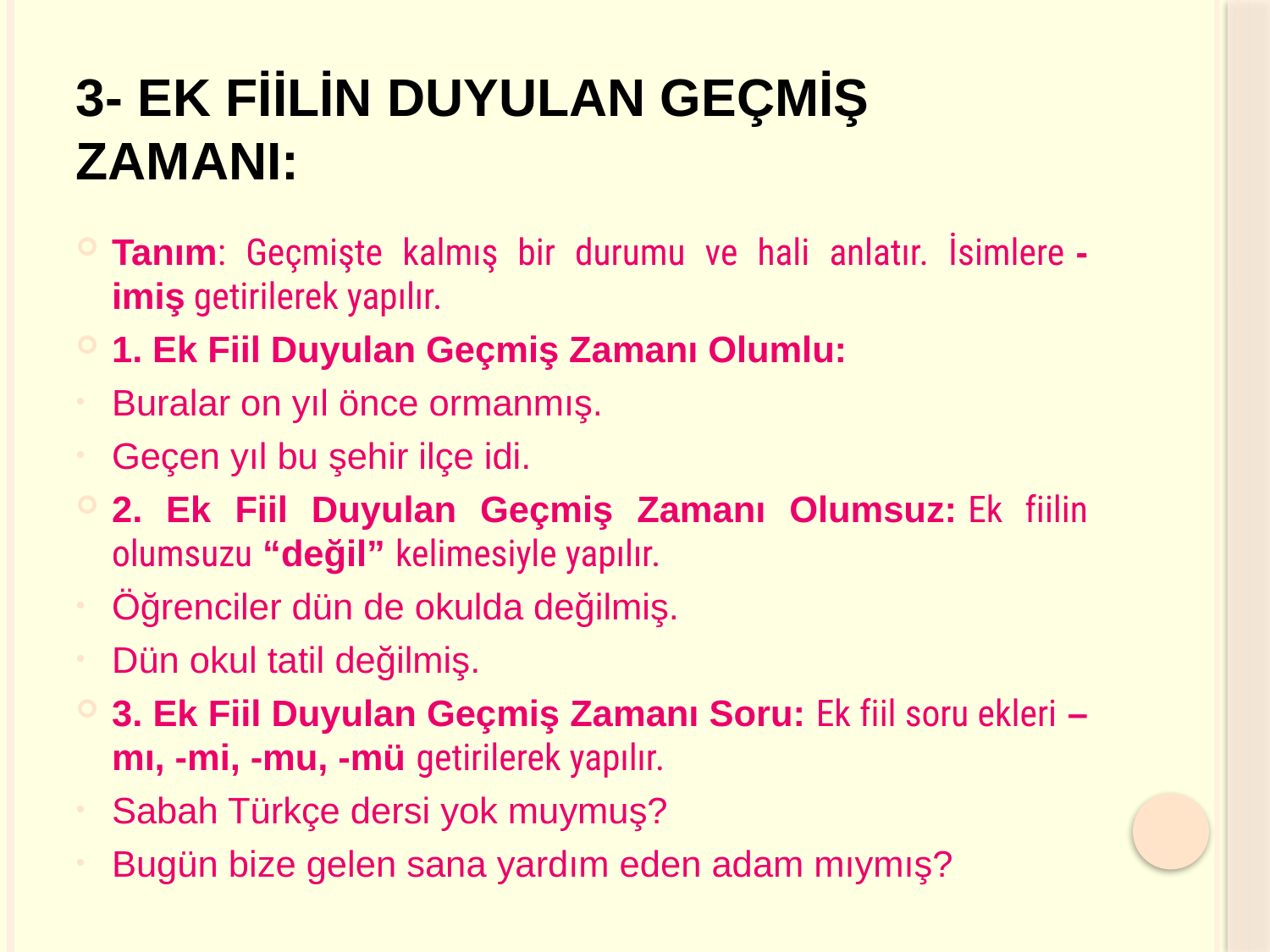

# 3- EK FİİLİN DUYULAN GEÇMİŞ ZAMANI:
Tanım: Geçmişte kalmış bir durumu ve hali anlatır. İsimlere -imiş getirilerek yapılır.
1. Ek Fiil Duyulan Geçmiş Zamanı Olumlu:
Buralar on yıl önce ormanmış.
Geçen yıl bu şehir ilçe idi.
2. Ek Fiil Duyulan Geçmiş Zamanı Olumsuz: Ek fiilin olumsuzu “değil” kelimesiyle yapılır.
Öğrenciler dün de okulda değilmiş.
Dün okul tatil değilmiş.
3. Ek Fiil Duyulan Geçmiş Zamanı Soru: Ek fiil soru ekleri –mı, -mi, -mu, -mü getirilerek yapılır.
Sabah Türkçe dersi yok muymuş?
Bugün bize gelen sana yardım eden adam mıymış?